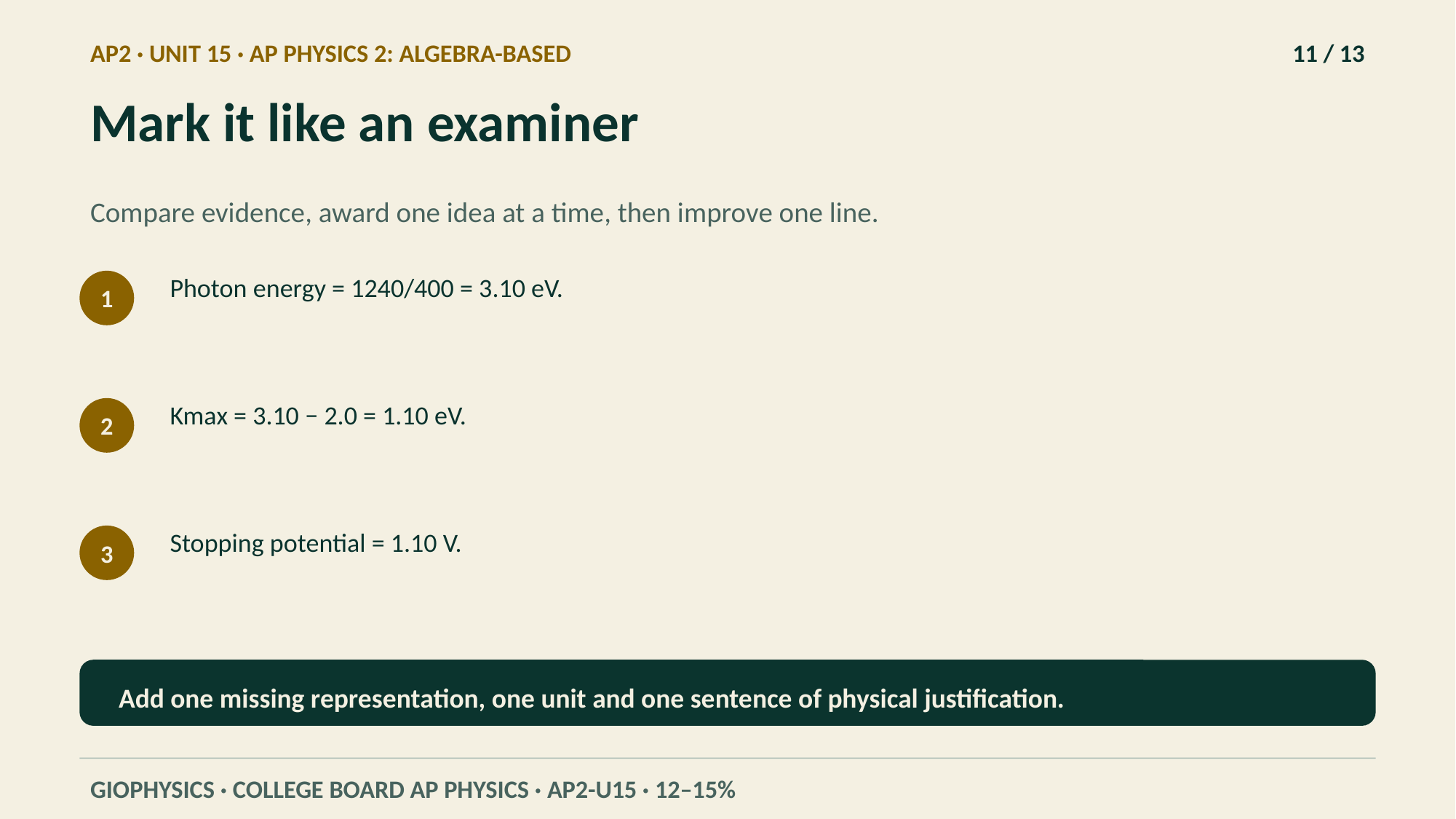

AP2 · UNIT 15 · AP PHYSICS 2: ALGEBRA-BASED
11 / 13
Mark it like an examiner
Compare evidence, award one idea at a time, then improve one line.
Photon energy = 1240/400 = 3.10 eV.

1
Kmax = 3.10 − 2.0 = 1.10 eV.

2
Stopping potential = 1.10 V.

3

Add one missing representation, one unit and one sentence of physical justification.

GIOPHYSICS · COLLEGE BOARD AP PHYSICS · AP2-U15 · 12–15%